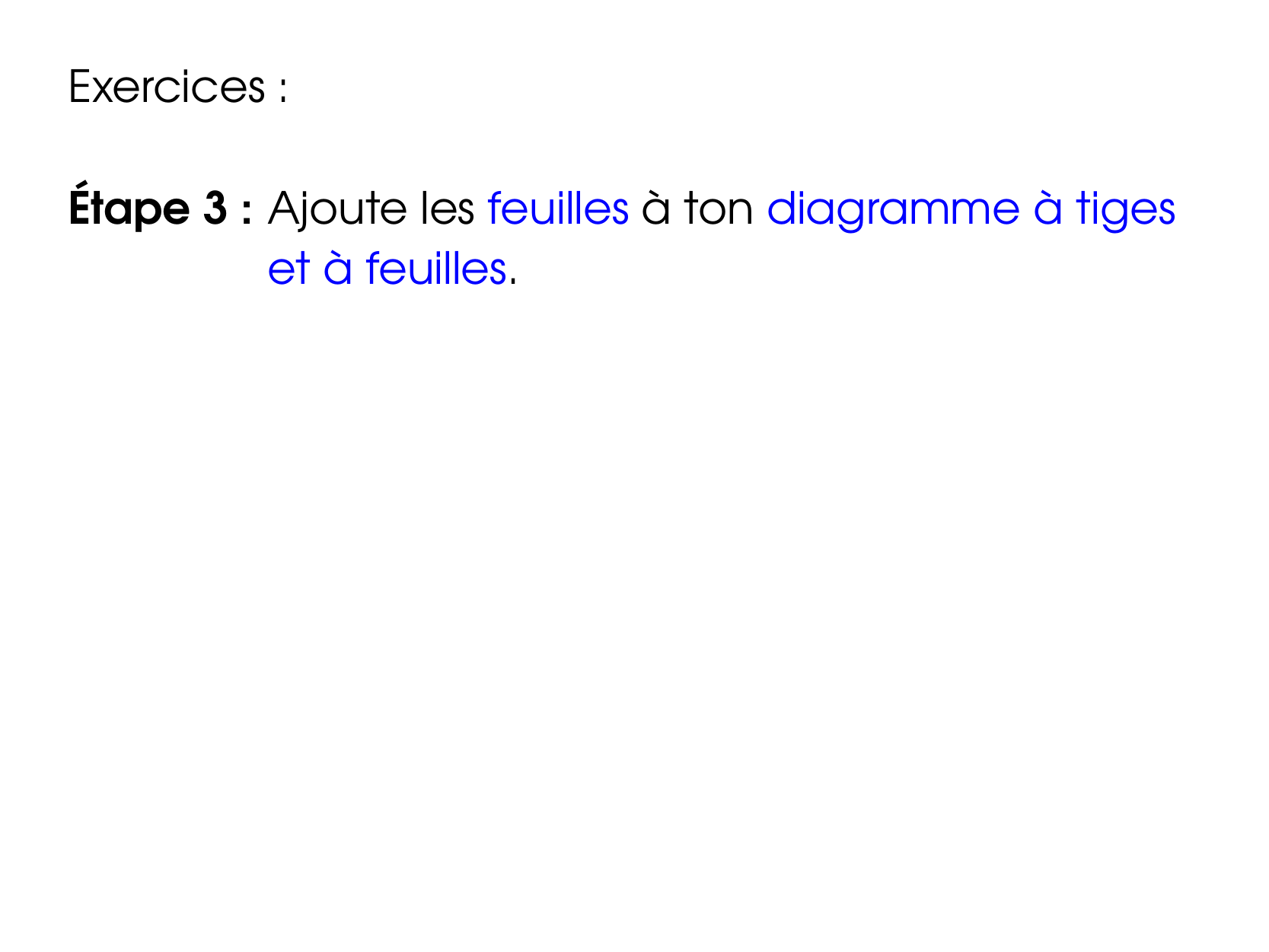

Exercices :
Étape 3 :
Ajoute les feuilles à ton diagramme à tiges et à feuilles.